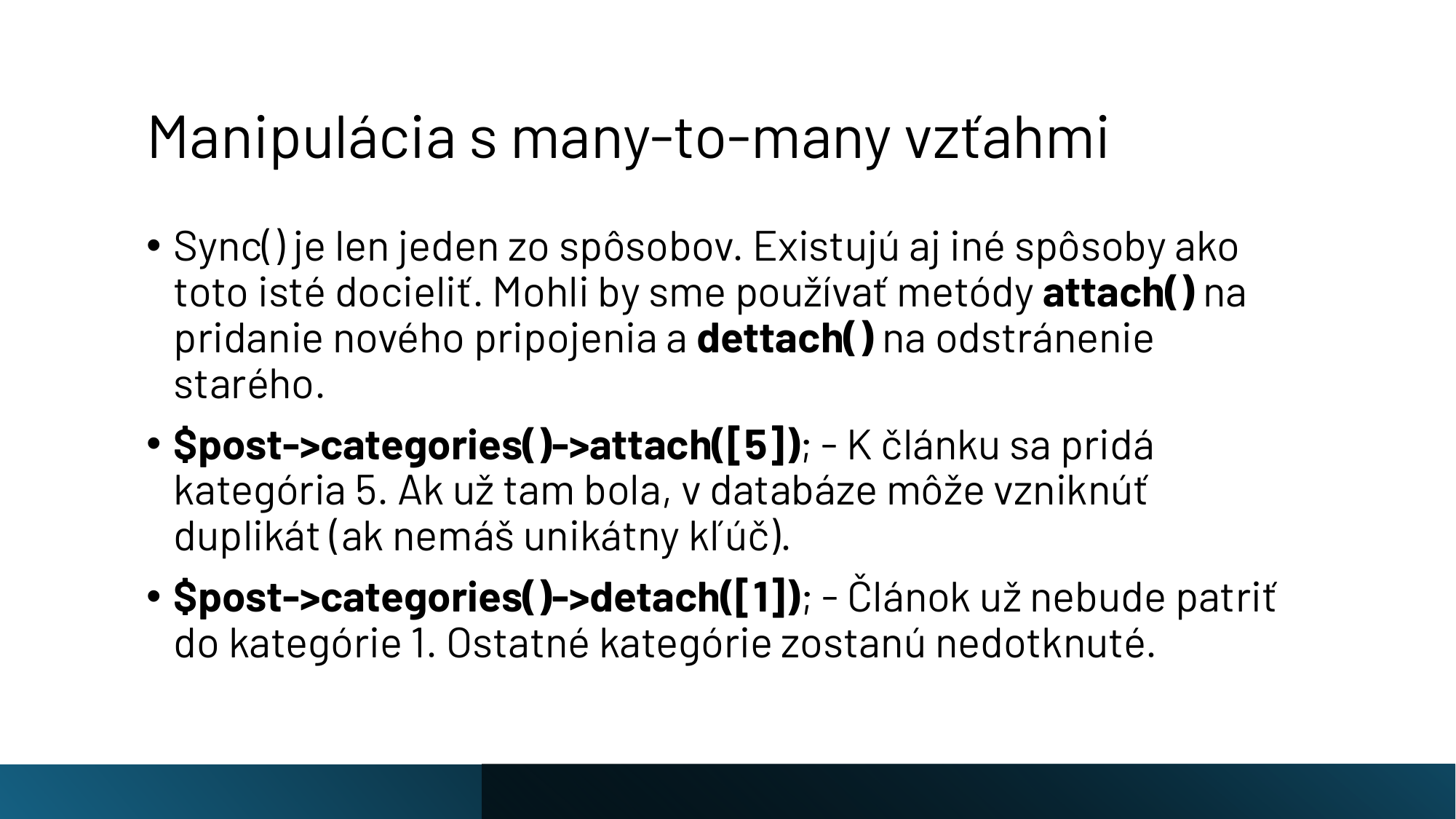

# Manipulácia s many-to-many vzťahmi
Sync() je len jeden zo spôsobov. Existujú aj iné spôsoby ako toto isté docieliť. Mohli by sme používať metódy attach() na pridanie nového pripojenia a dettach() na odstránenie starého.
$post->categories()->attach([5]); - K článku sa pridá kategória 5. Ak už tam bola, v databáze môže vzniknúť duplikát (ak nemáš unikátny kľúč).
$post->categories()->detach([1]); - Článok už nebude patriť do kategórie 1. Ostatné kategórie zostanú nedotknuté.